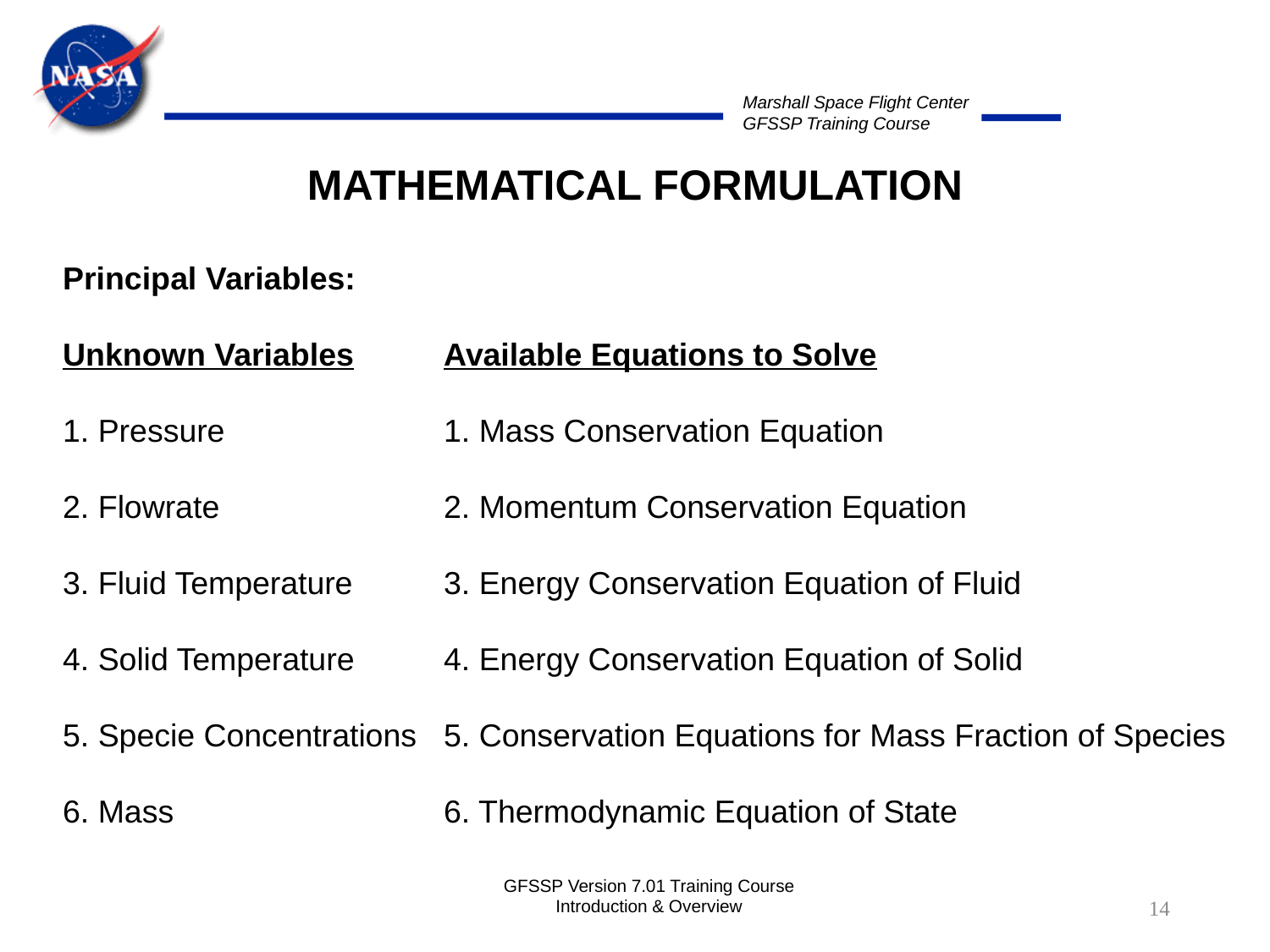

MATHEMATICAL FORMULATION

Principal Variables:

Unknown Variables	Available Equations to Solve

1. Pressure		1. Mass Conservation Equation

2. Flowrate		2. Momentum Conservation Equation

3. Fluid Temperature	3. Energy Conservation Equation of Fluid

4. Solid Temperature	4. Energy Conservation Equation of Solid

5. Specie Concentrations	5. Conservation Equations for Mass Fraction of Species

6. Mass			6. Thermodynamic Equation of State
GFSSP Version 7.01 Training Course Introduction & Overview
14